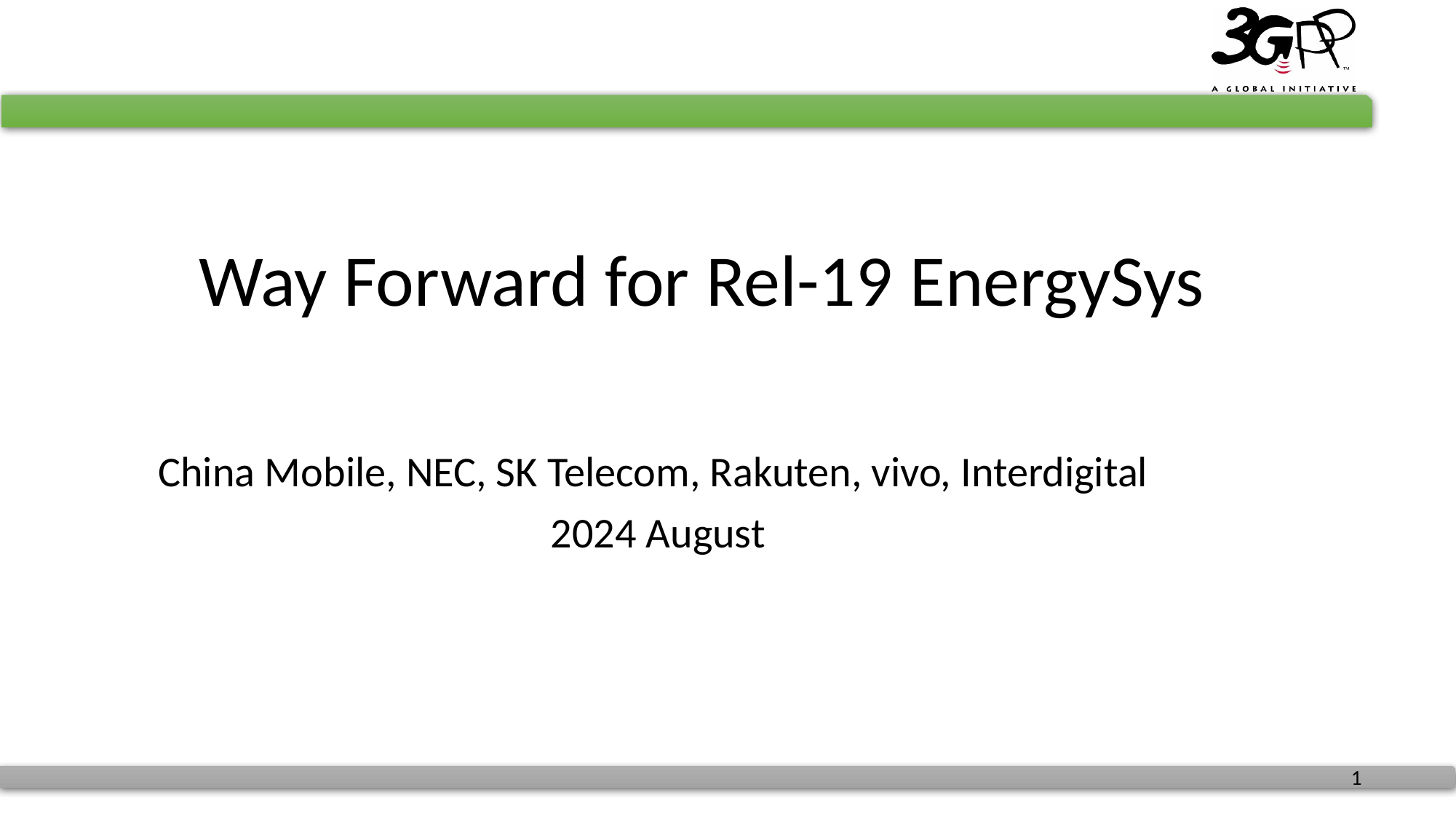

# Way Forward for Rel-19 EnergySys
China Mobile, NEC, SK Telecom, Rakuten, vivo, Interdigital
2024 August